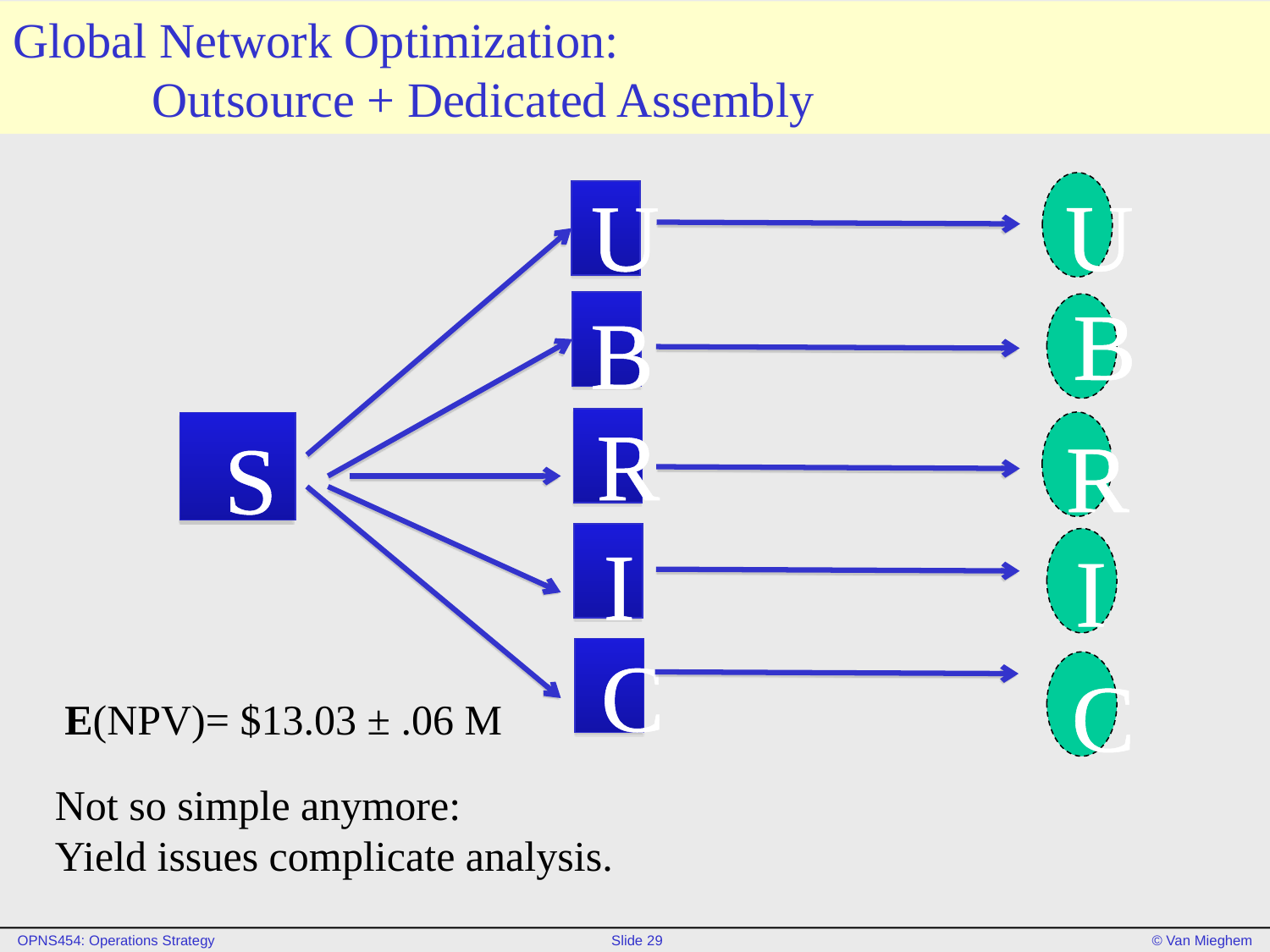

# Global Network Optimization: Outsource + Dedicated Assembly
U
U

B
B

R

R

I

I

C

C

S
E(NPV)= $13.03 ± .06 M
Not so simple anymore:
Yield issues complicate analysis.